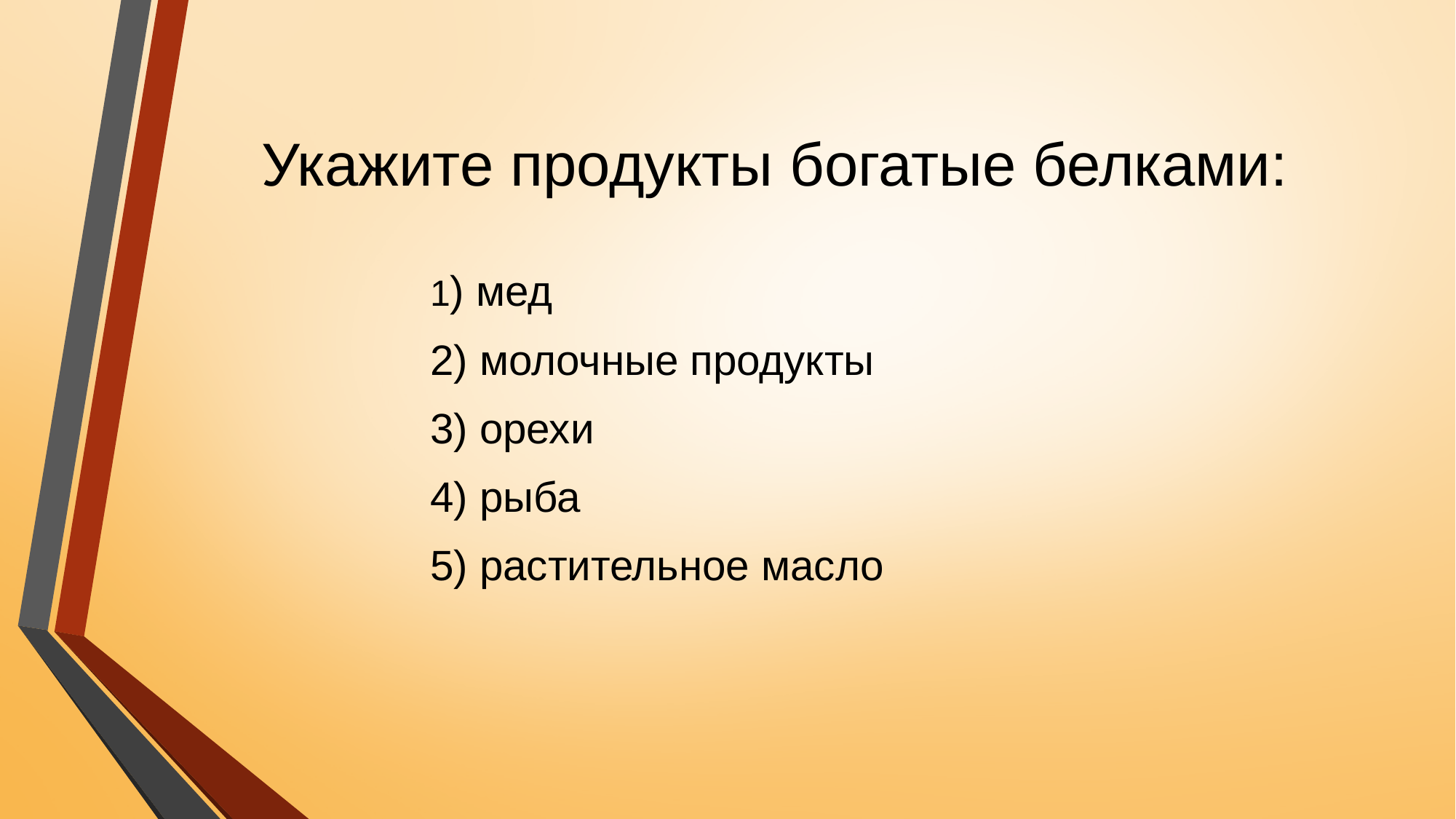

# Укажите продукты богатые белками:
1) мед
2) молочные продукты
3) орехи
4) рыба
5) растительное масло